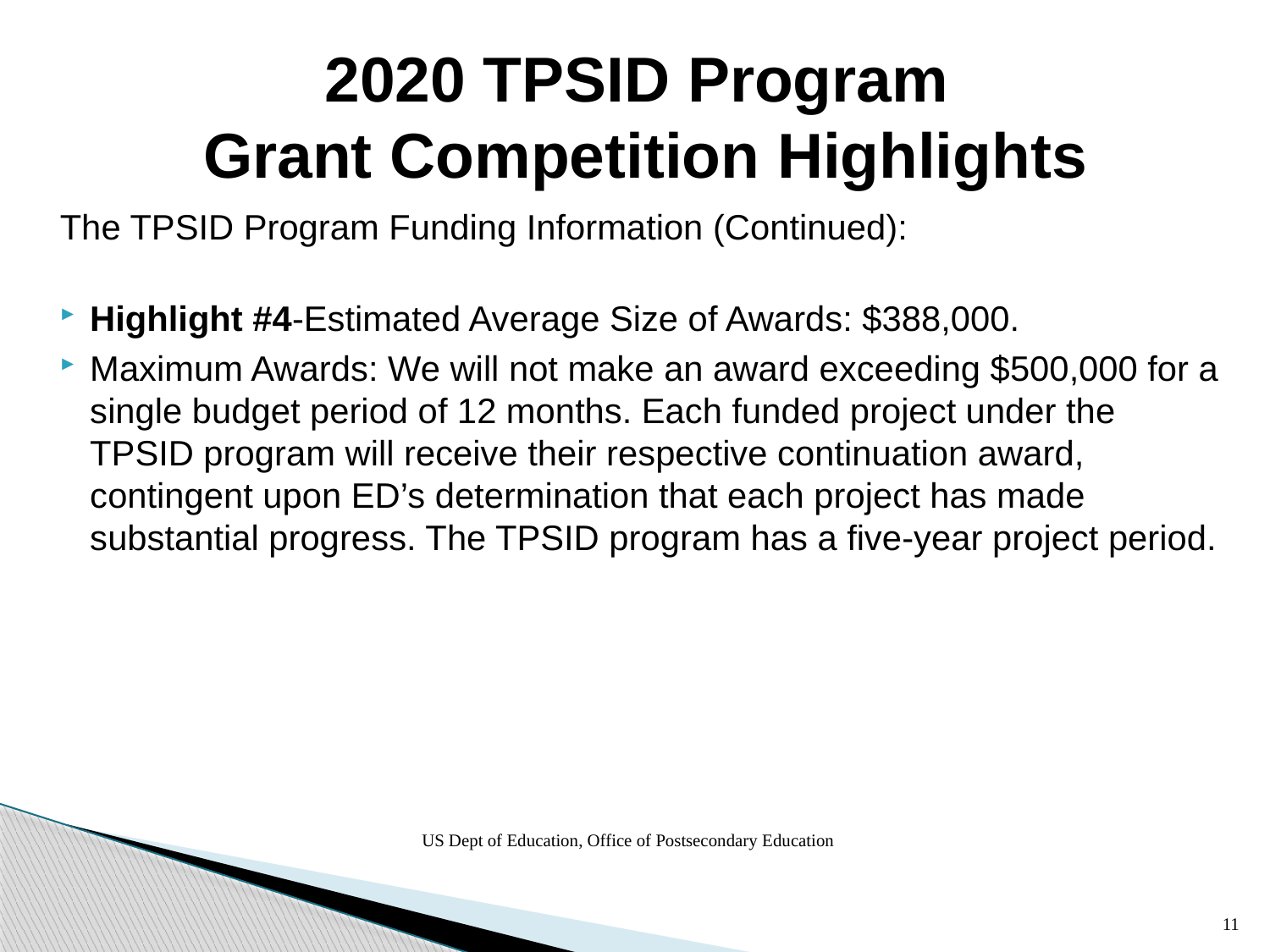

2020 TPSID Program
Grant Competition Highlights
The TPSID Program Funding Information (Continued):

Highlight #4-Estimated Average Size of Awards: $388,000.
Maximum Awards: We will not make an award exceeding $500,000 for a single budget period of 12 months. Each funded project under the TPSID program will receive their respective continuation award, contingent upon ED’s determination that each project has made substantial progress. The TPSID program has a five-year project period.

US Dept of Education, Office of Postsecondary Education
11